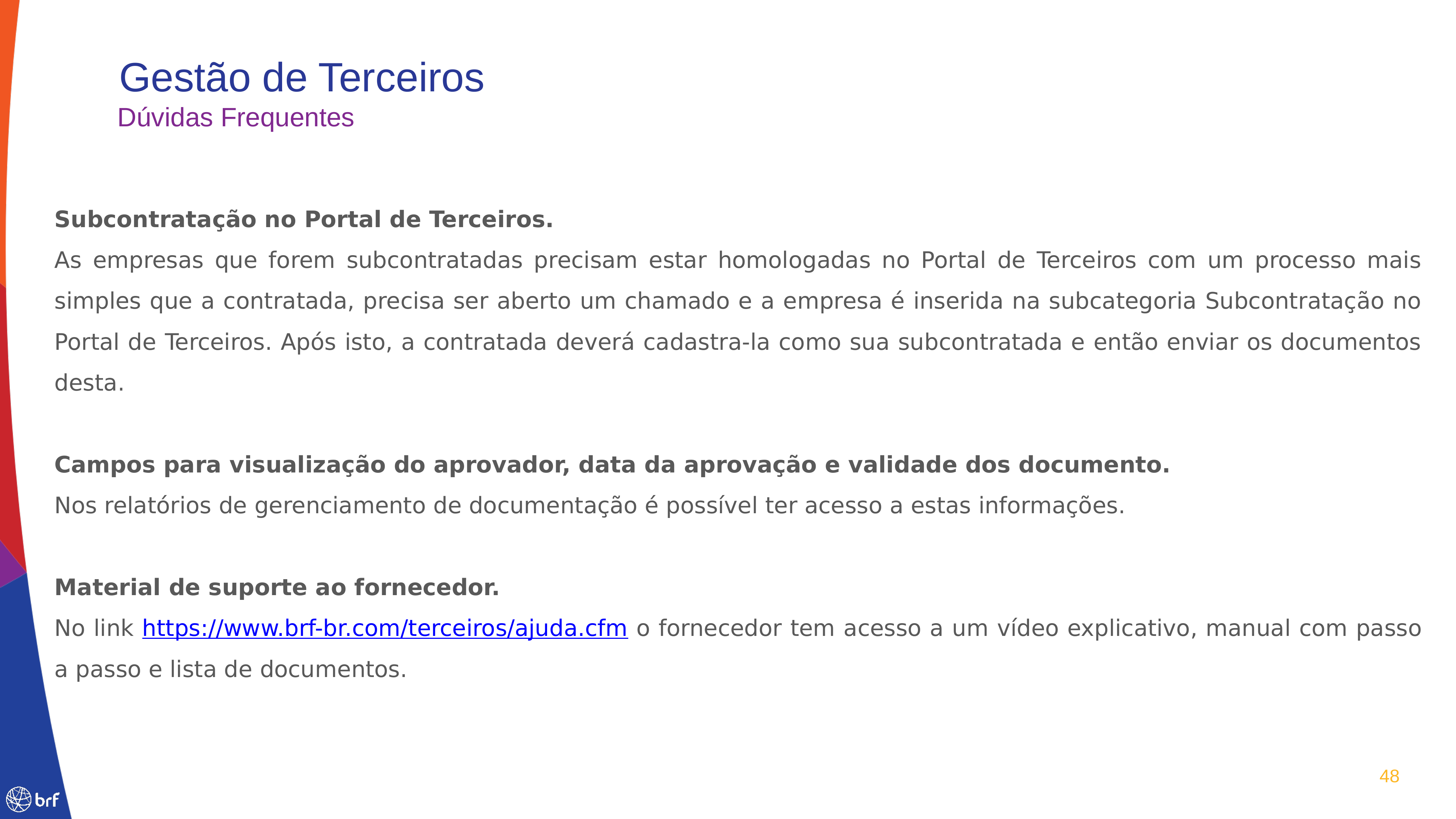

Gestão de Terceiros
Dúvidas Frequentes
Subcontratação no Portal de Terceiros.
As empresas que forem subcontratadas precisam estar homologadas no Portal de Terceiros com um processo mais simples que a contratada, precisa ser aberto um chamado e a empresa é inserida na subcategoria Subcontratação no Portal de Terceiros. Após isto, a contratada deverá cadastra-la como sua subcontratada e então enviar os documentos desta.

Campos para visualização do aprovador, data da aprovação e validade dos documento.
Nos relatórios de gerenciamento de documentação é possível ter acesso a estas informações.

Material de suporte ao fornecedor.
No link https://www.brf-br.com/terceiros/ajuda.cfm o fornecedor tem acesso a um vídeo explicativo, manual com passo a passo e lista de documentos.

48